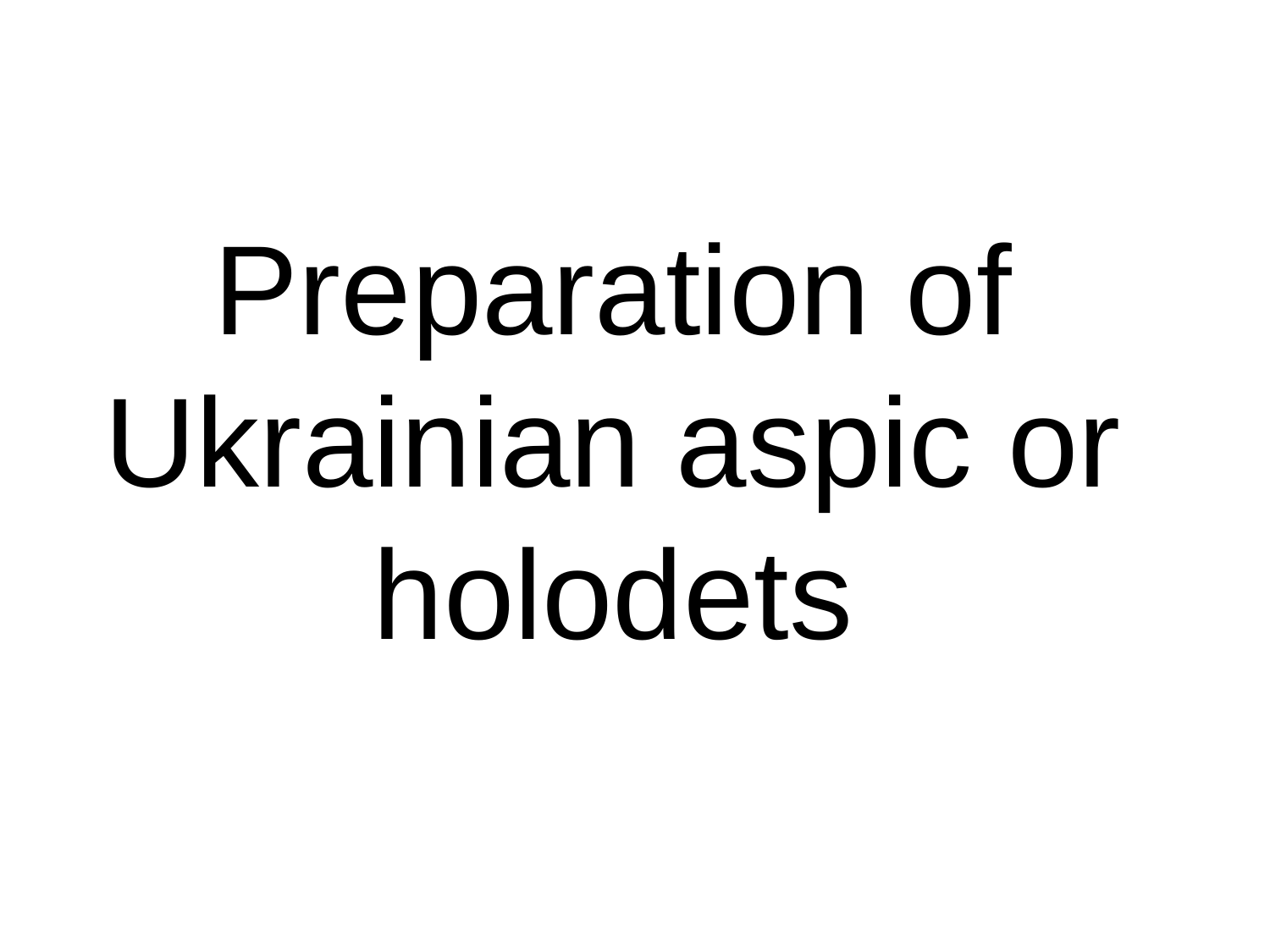

# Preparation of Ukrainian aspic or holodets